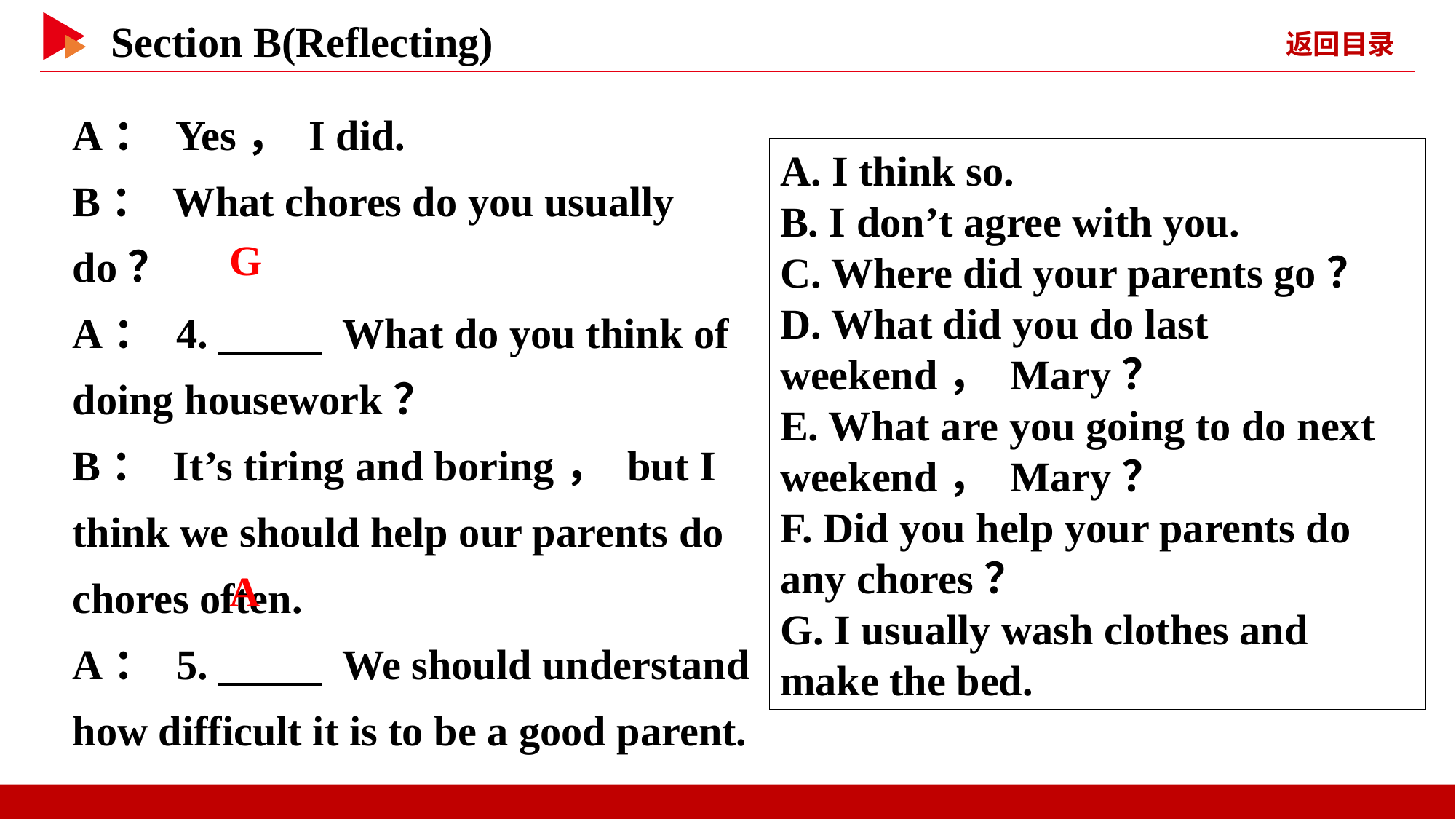

A： Yes， I did.
B： What chores do you usually do？
A： 4.　  　 What do you think of doing housework？
B： It’s tiring and boring， but I think we should help our parents do chores often.
A： 5.　  　 We should understand how difficult it is to be a good parent.
A. I think so.
B. I don’t agree with you.
C. Where did your parents go？
D. What did you do last weekend， Mary？
E. What are you going to do next weekend， Mary？
F. Did you help your parents do any chores？
G. I usually wash clothes and make the bed.
G
A